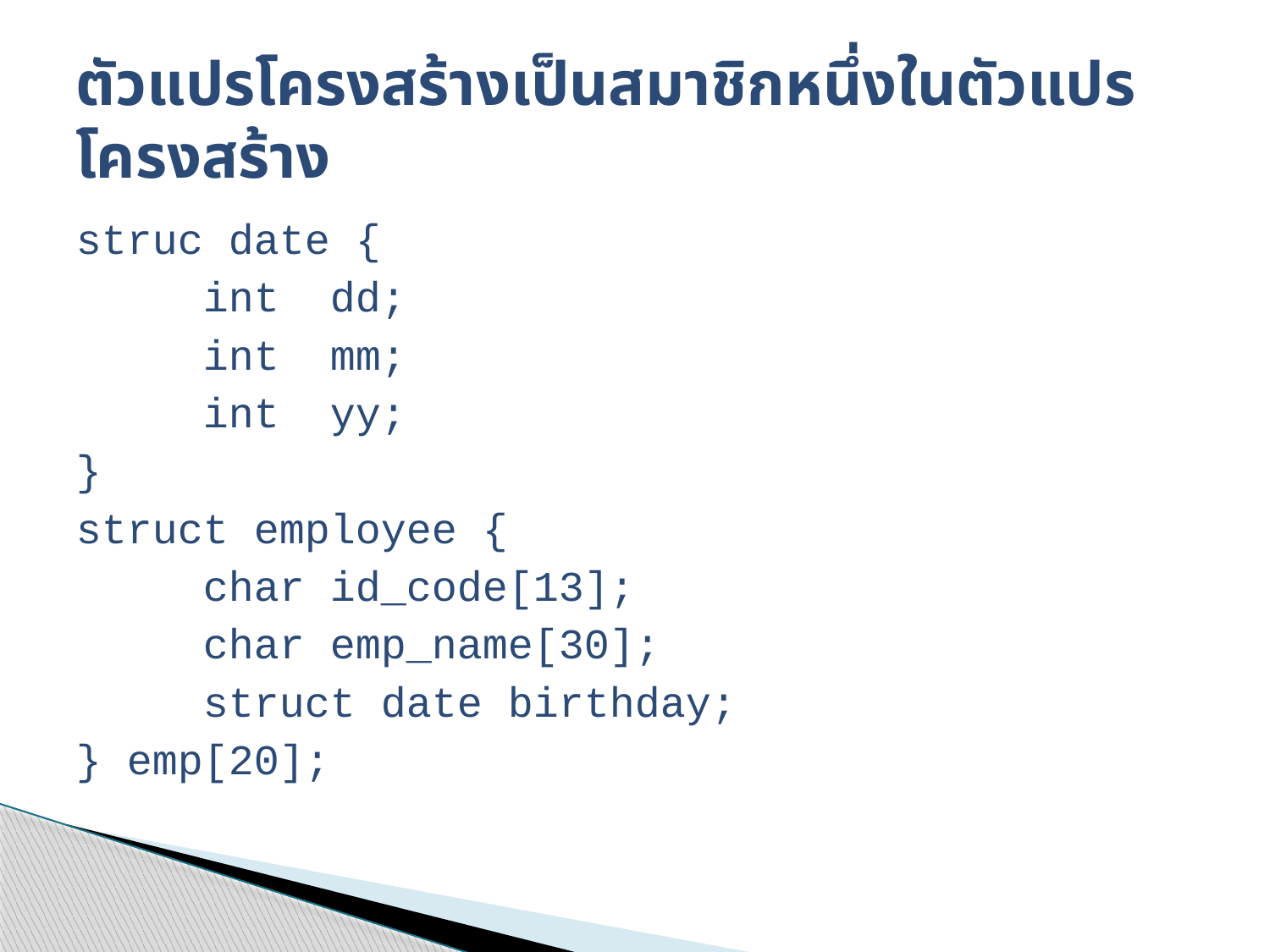

# ตัวแปรโครงสร้างเป็นสมาชิกหนึ่งในตัวแปรโครงสร้าง
struc date {
	int  dd;
	int  mm;
	int  yy;
}
struct employee {
	char id_code[13];
	char emp_name[30];
	struct date birthday;
} emp[20];